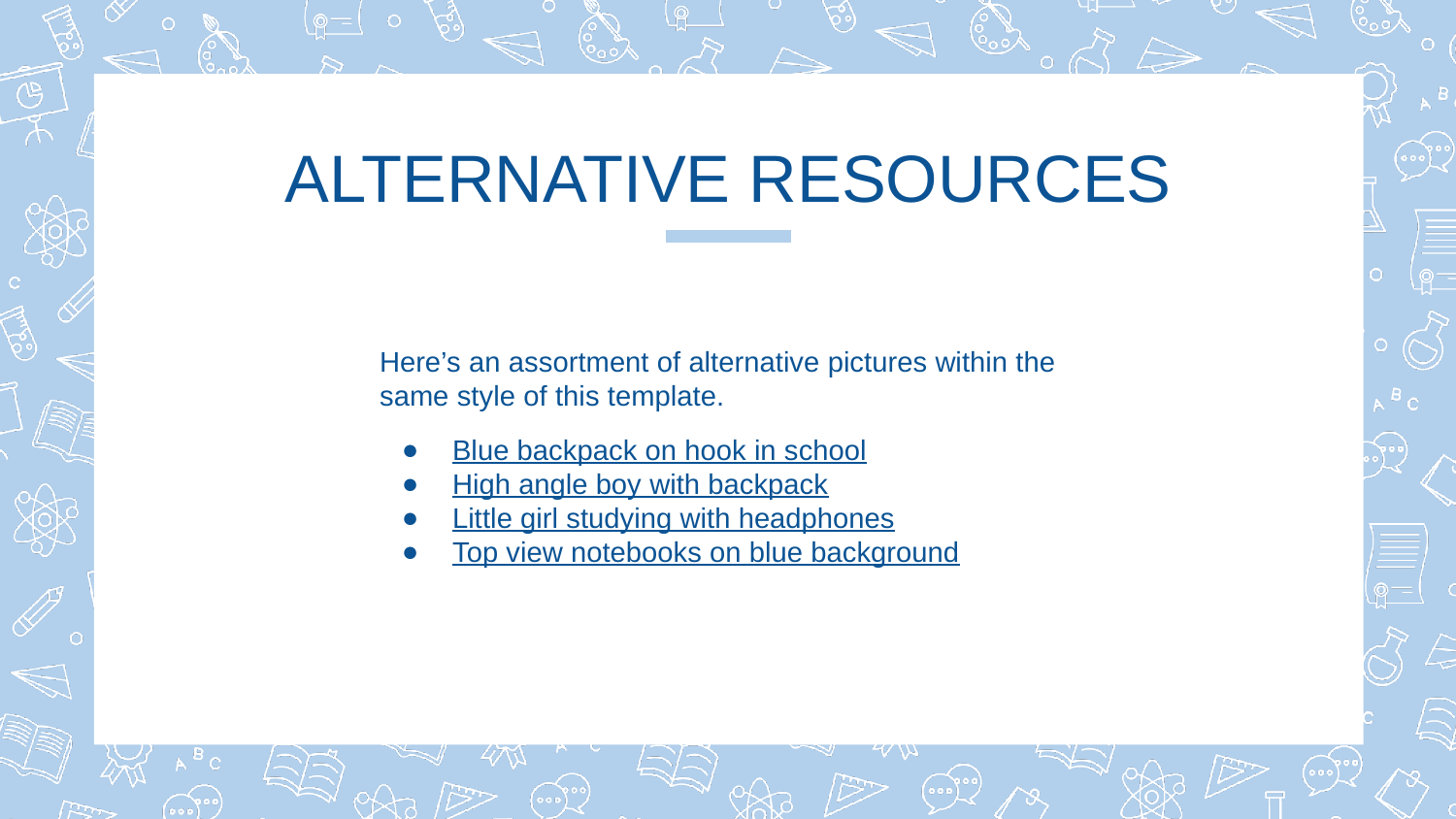

# ALTERNATIVE RESOURCES
Here’s an assortment of alternative pictures within the same style of this template.
Blue backpack on hook in school
High angle boy with backpack
Little girl studying with headphones
Top view notebooks on blue background